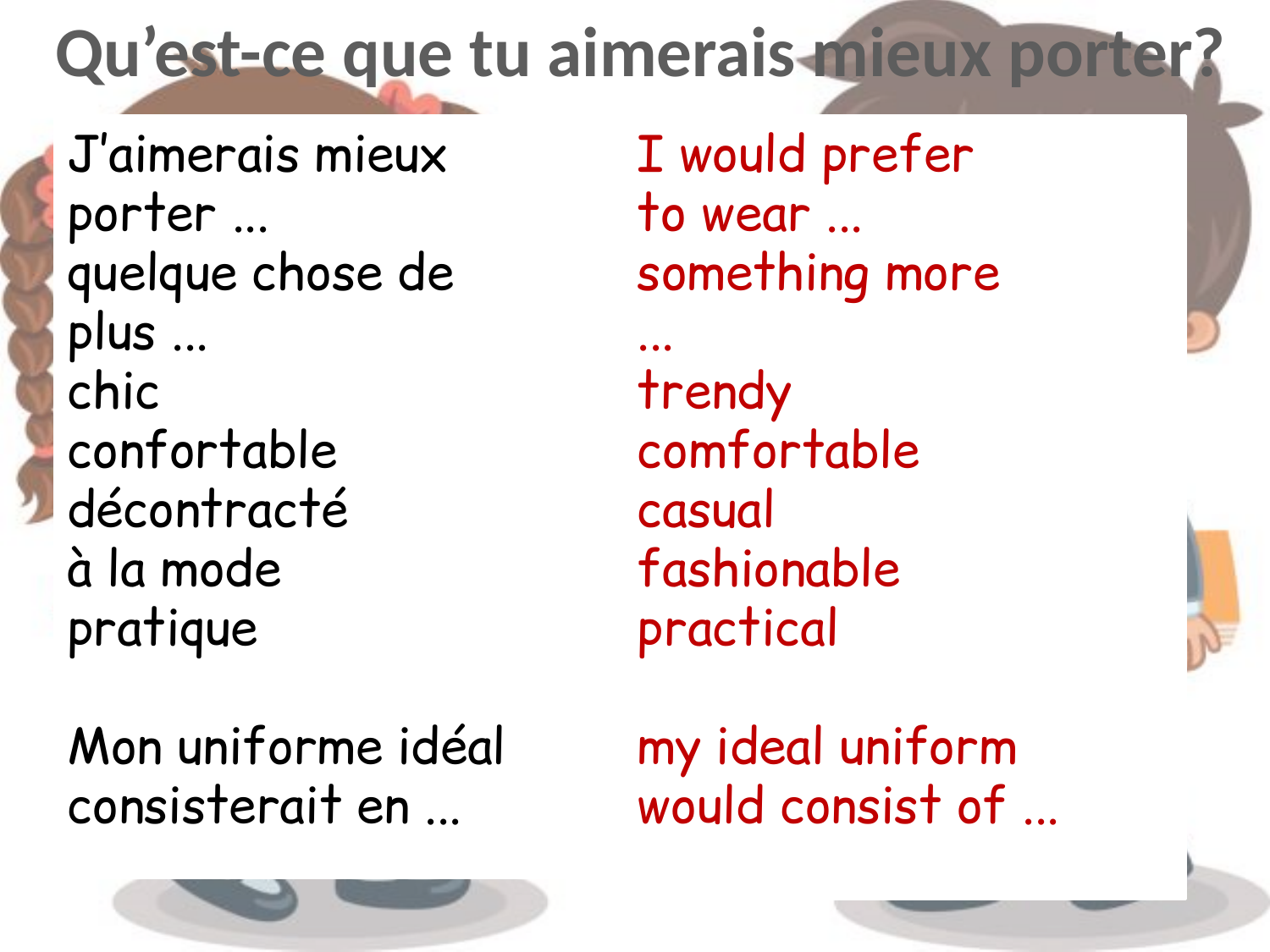

Qu’est-ce que tu aimerais mieux porter?
J’aimerais mieux porter ...
quelque chose de plus ...
chic
confortable
décontracté
à la mode
pratique

Mon uniforme idéal consisterait en ...

I would prefer
to wear ...
something more
...
trendy
comfortable
casual
fashionable
practical

my ideal uniform
would consist of ...